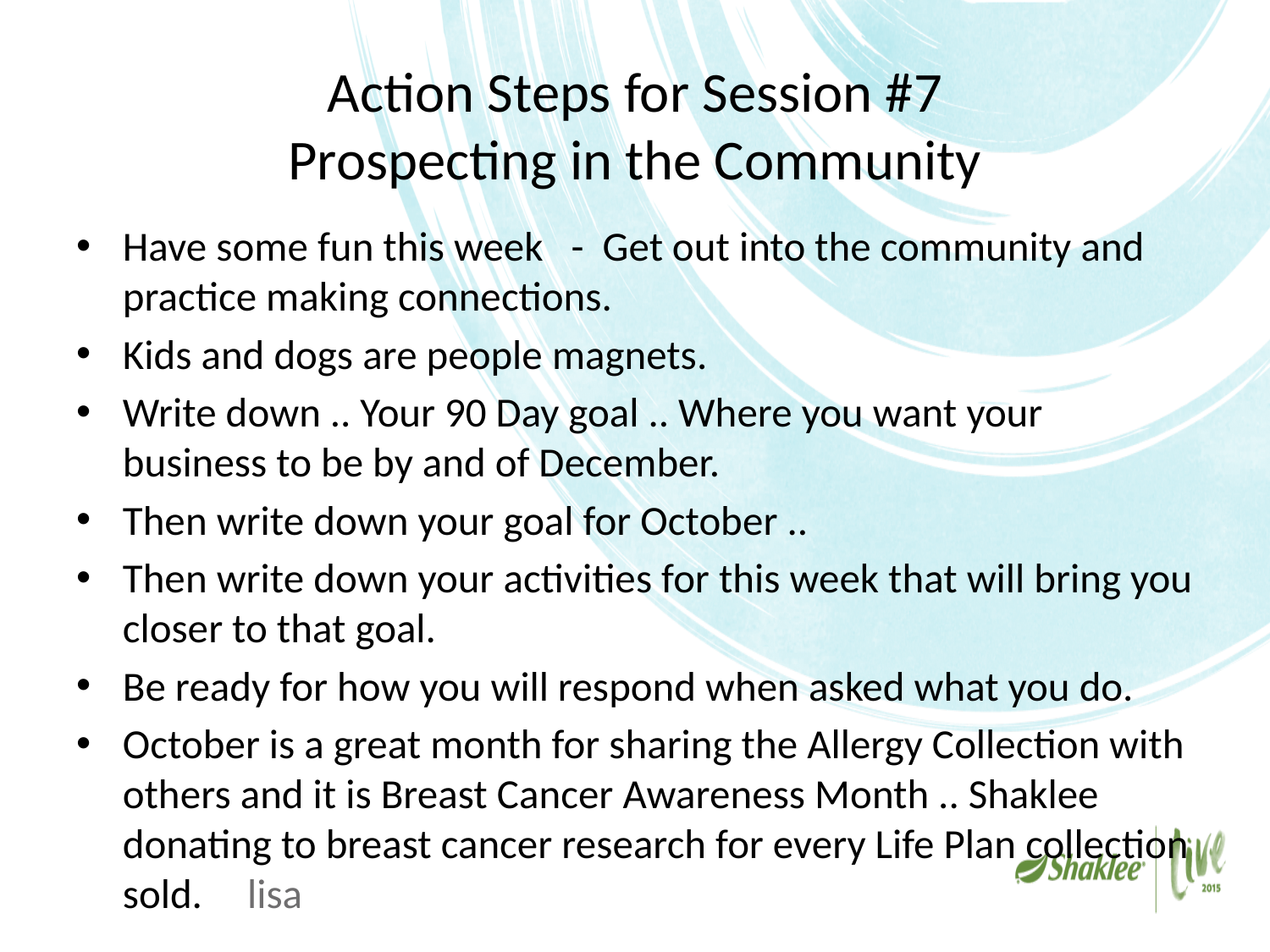

# Action Steps for Session #7 Prospecting in the Community
Have some fun this week   -  Get out into the community and practice making connections.
Kids and dogs are people magnets.
Write down .. Your 90 Day goal .. Where you want your business to be by and of December.
Then write down your goal for October ..
Then write down your activities for this week that will bring you closer to that goal.
Be ready for how you will respond when asked what you do.
October is a great month for sharing the Allergy Collection with others and it is Breast Cancer Awareness Month .. Shaklee donating to breast cancer research for every Life Plan collection sold. 					lisa